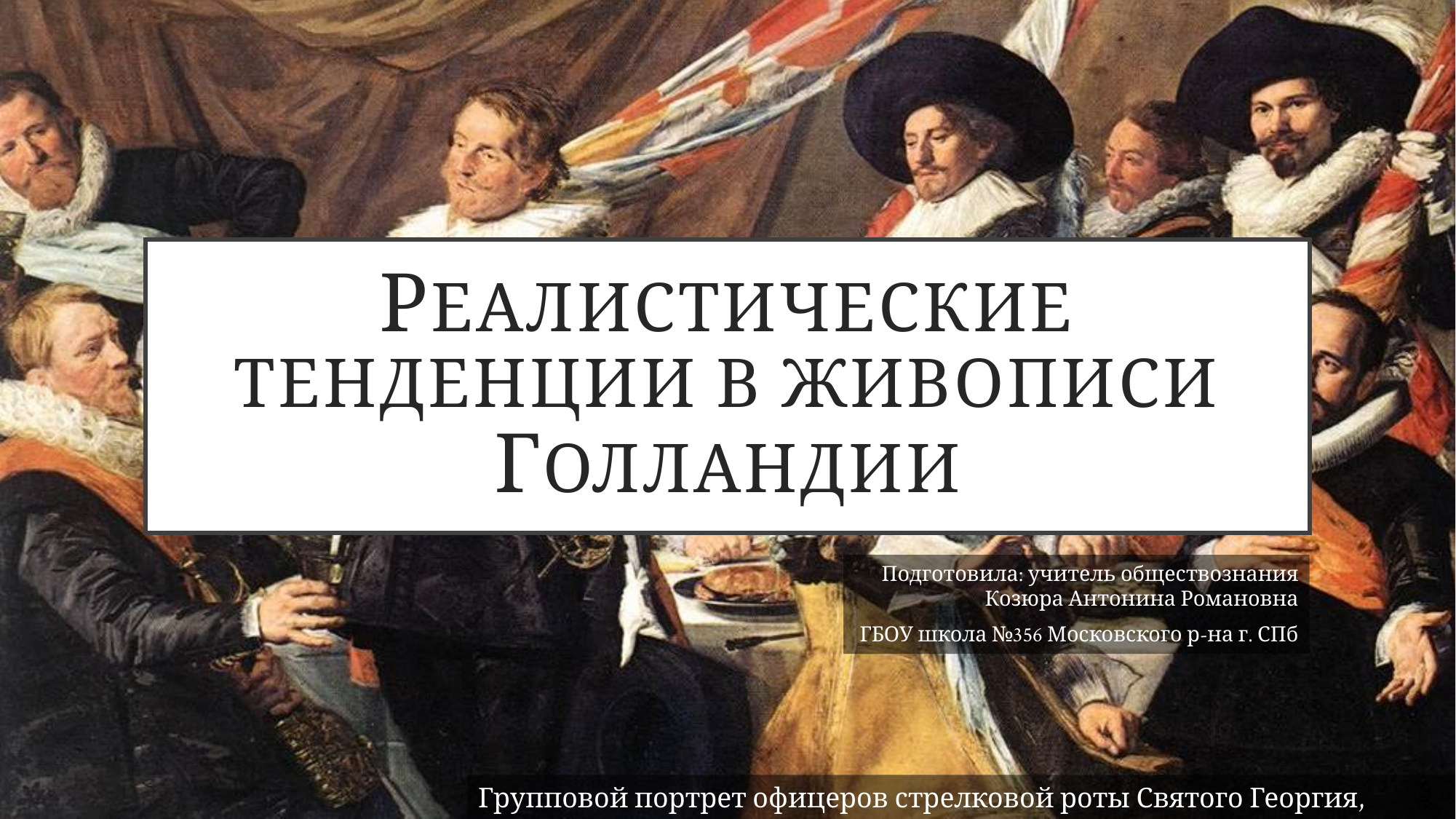

# Реалистические тенденции в живописи Голландии
Подготовила: учитель обществознания Козюра Антонина Романовна
ГБОУ школа №356 Московского р-на г. СПб
Групповой портрет офицеров стрелковой роты Святого Георгия, Франс Халс. 1627